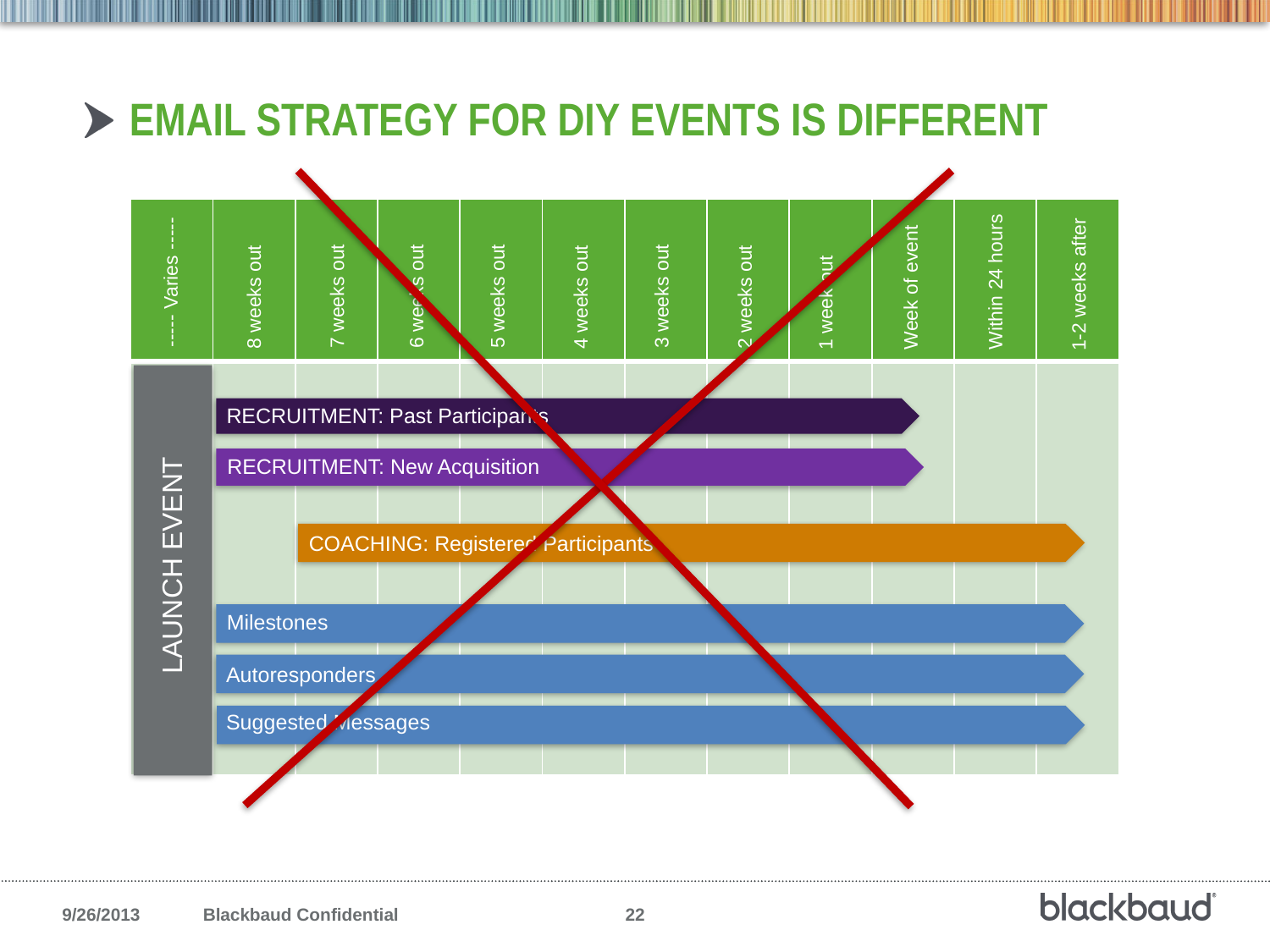

# Email strategy for DIY events is different
|  |  |  |  |  |  |  |  |  |  |  |  |
| --- | --- | --- | --- | --- | --- | --- | --- | --- | --- | --- | --- |
|  |  |  |  |  |  |  |  |  |  |  |  |
Week of event
Within 24 hours
----- Varies -----
1-2 weeks after
15 weeks out
14 weeks out
13 weeks out
11 weeks out
10 weeks out
9 weeks out
8 weeks out
7 weeks out
16 weeks out
12 weeks out
7 weeks out
6 weeks out
5 weeks out
3 weeks out
8 weeks out
4 weeks out
2 weeks out
1 week out

RECRUITMENT: Past Participants

RECRUITMENT: New Acquisition

LAUNCH EVENT
COACHING: Registered Participants

Milestones

Autoresponders

Suggested Messages